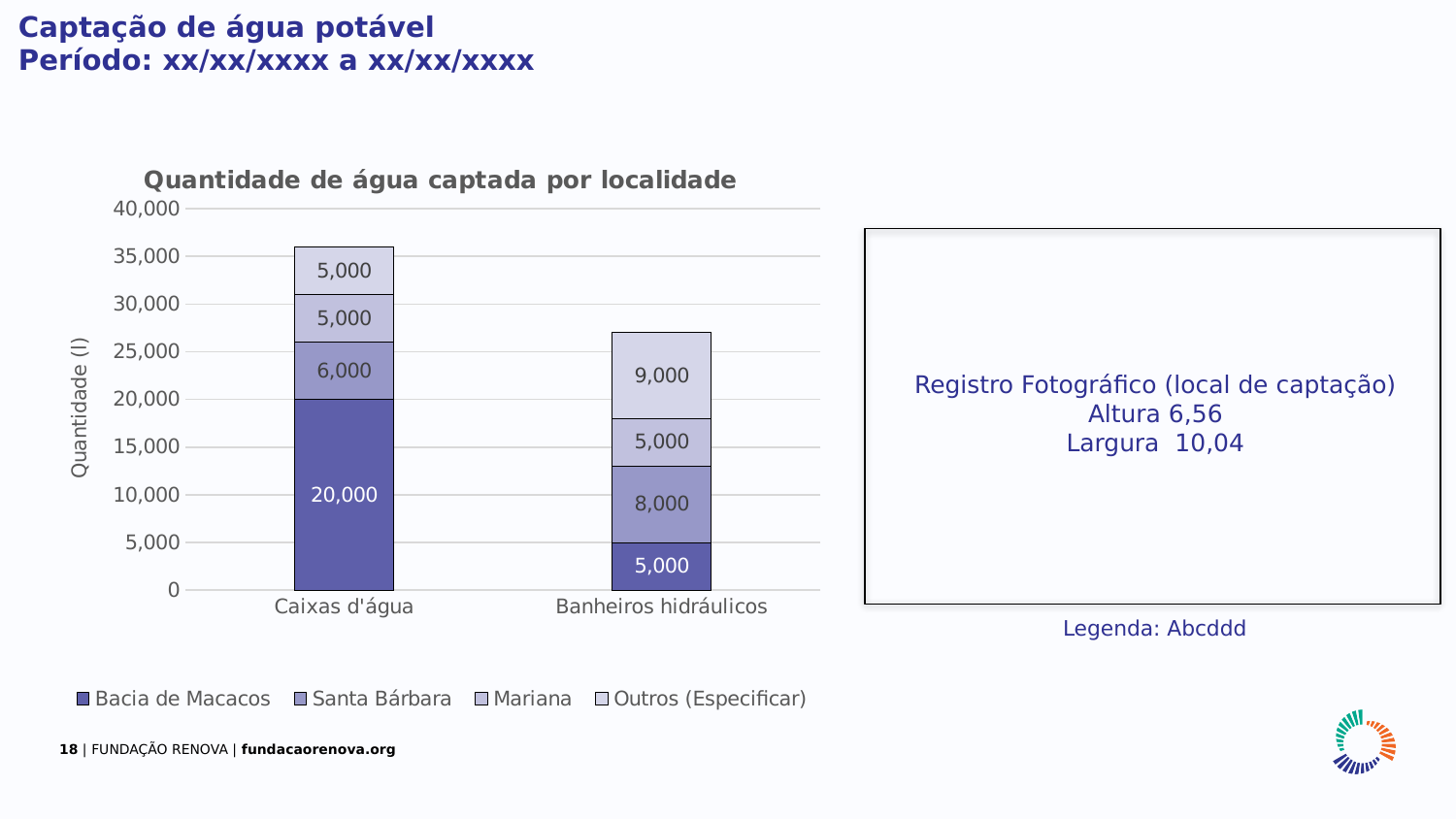

Captação de água potável
Período: xx/xx/xxxx a xx/xx/xxxx

### Chart: Quantidade de água captada por localidade

| Category | Bacia de Macacos | Santa Bárbara | Mariana | Outros (Especificar) |
|---|---|---|---|---|
| Caixas d'água | 20000.0 | 6000.0 | 5000.0 | 5000.0 |
| Banheiros hidráulicos | 5000.0 | 8000.0 | 5000.0 | 9000.0 |
Registro Fotográfico (local de captação)
Altura 6,56
Largura  10,04

Legenda: Abcddd